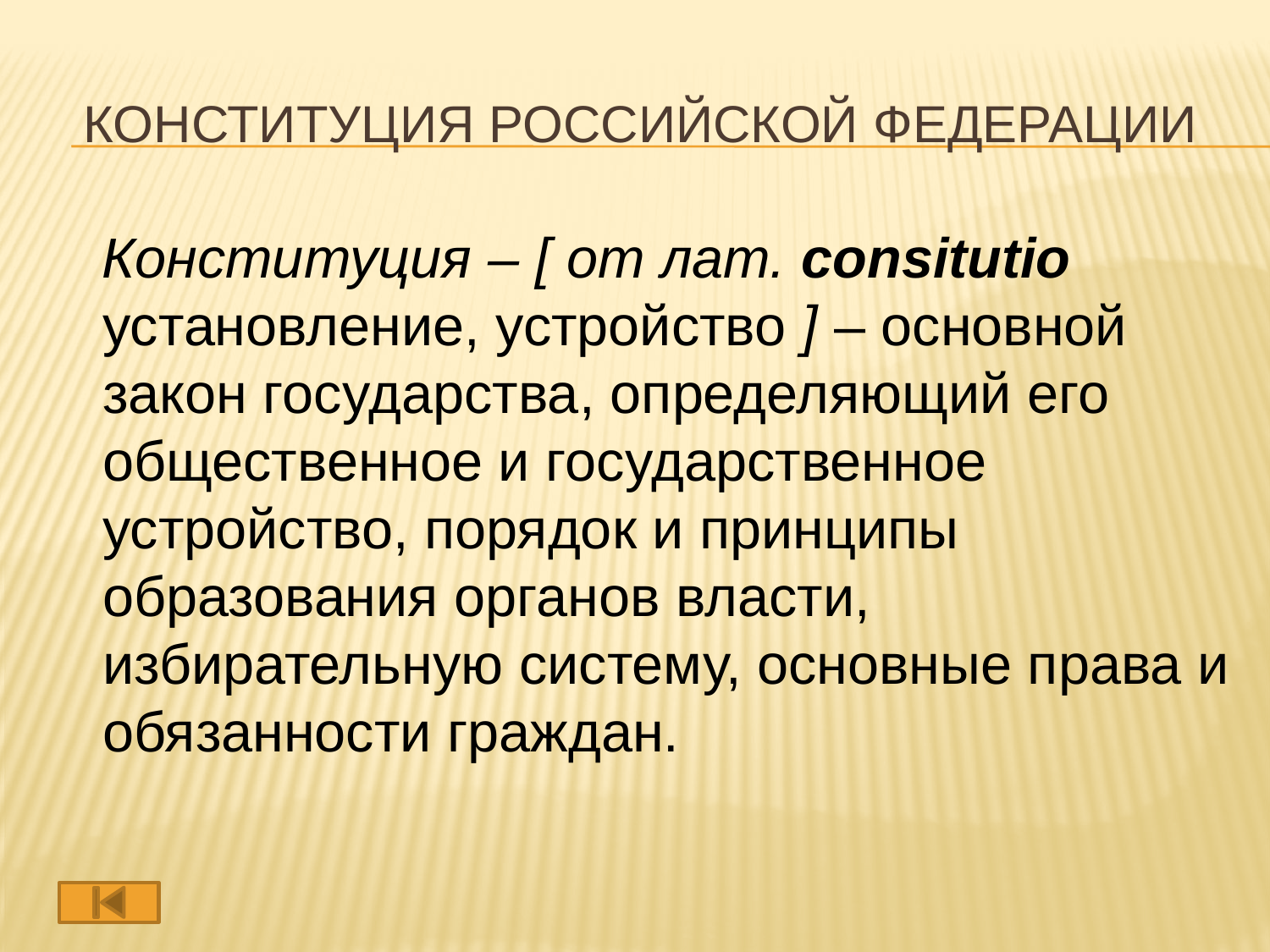

# Конституция Российской Федерации
   Конституция – [ от лат. consitutio установление, устройство ] – основной закон государства, определяющий его общественное и государственное устройство, порядок и принципы образования органов власти, избирательную систему, основные права и обязанности граждан.